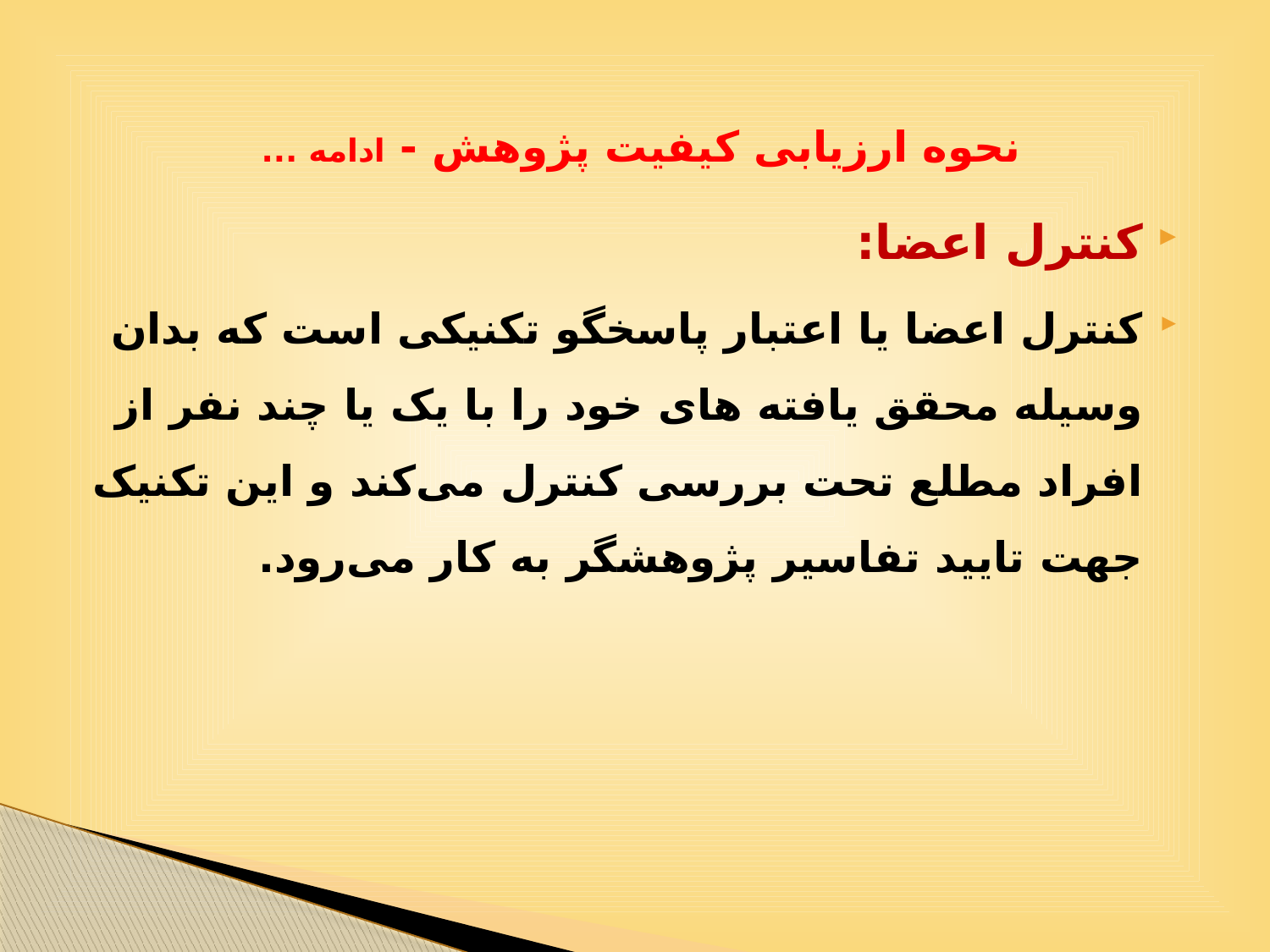

نحوه ارزیابی کیفیت پژوهش - ادامه ...
کنترل اعضا:
کنترل اعضا یا اعتبار پاسخگو تکنیکی است که بدان وسیله محقق یافته های خود را با یک یا چند نفر از افراد مطلع تحت بررسی کنترل می‌کند و این تکنیک جهت تایید تفاسیر پژوهشگر به کار می‌رود.